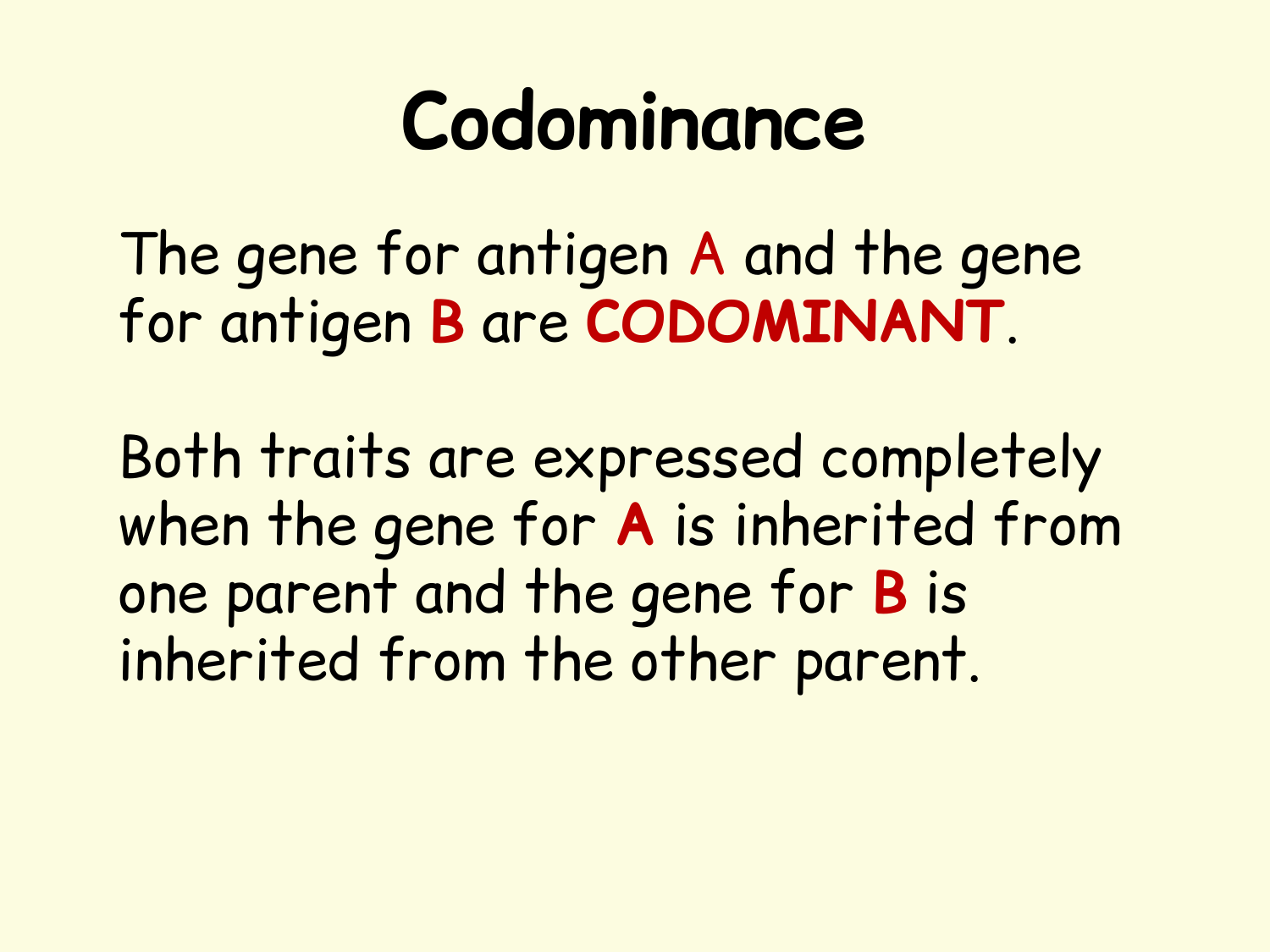

# Codominance
The gene for antigen A and the gene for antigen B are CODOMINANT.

Both traits are expressed completely when the gene for A is inherited from one parent and the gene for B is inherited from the other parent.